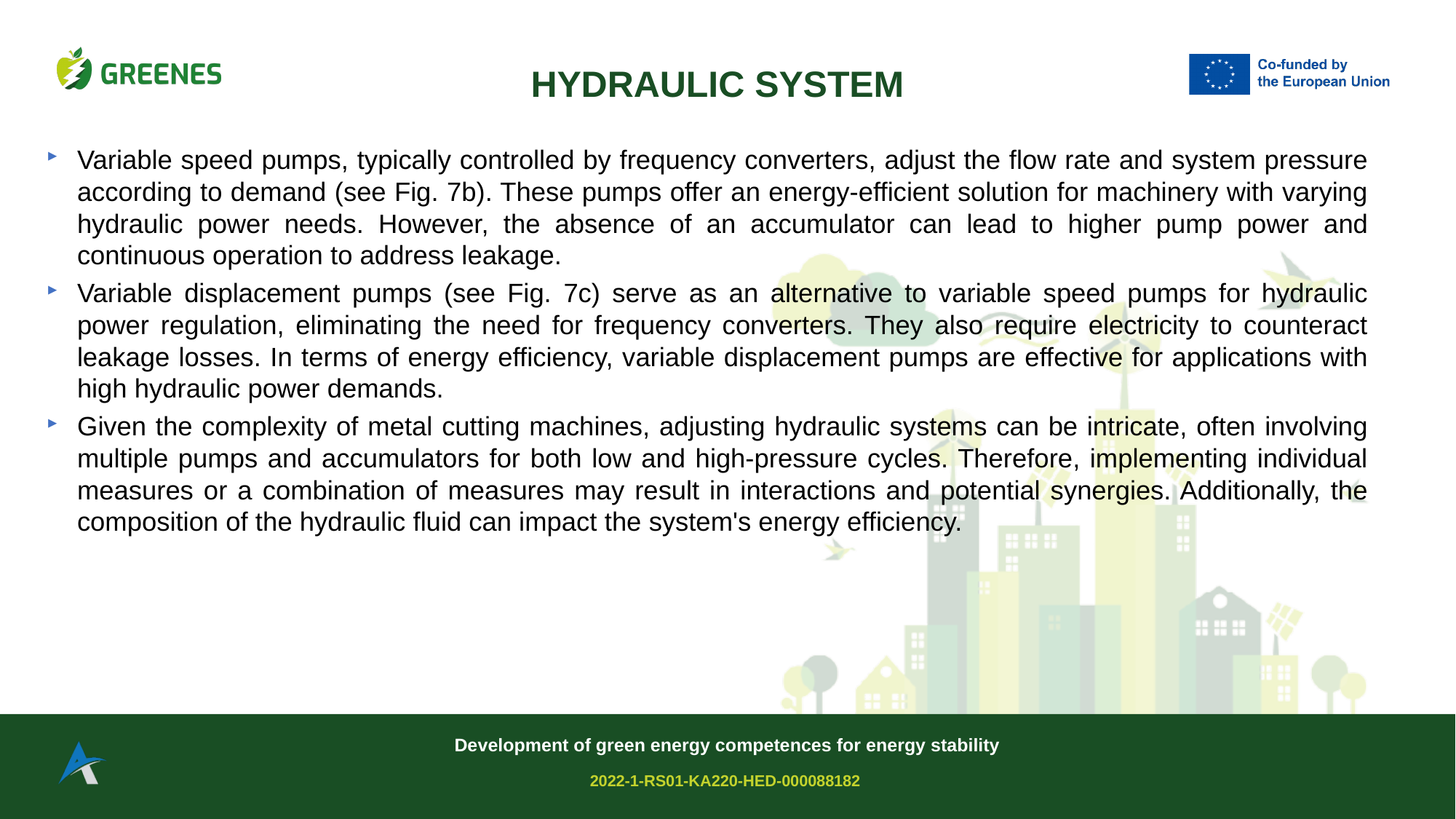

HYDRAULIC SYSTEM
Variable speed pumps, typically controlled by frequency converters, adjust the flow rate and system pressure according to demand (see Fig. 7b). These pumps offer an energy-efficient solution for machinery with varying hydraulic power needs. However, the absence of an accumulator can lead to higher pump power and continuous operation to address leakage.
Variable displacement pumps (see Fig. 7c) serve as an alternative to variable speed pumps for hydraulic power regulation, eliminating the need for frequency converters. They also require electricity to counteract leakage losses. In terms of energy efficiency, variable displacement pumps are effective for applications with high hydraulic power demands.
Given the complexity of metal cutting machines, adjusting hydraulic systems can be intricate, often involving multiple pumps and accumulators for both low and high-pressure cycles. Therefore, implementing individual measures or a combination of measures may result in interactions and potential synergies. Additionally, the composition of the hydraulic fluid can impact the system's energy efficiency.